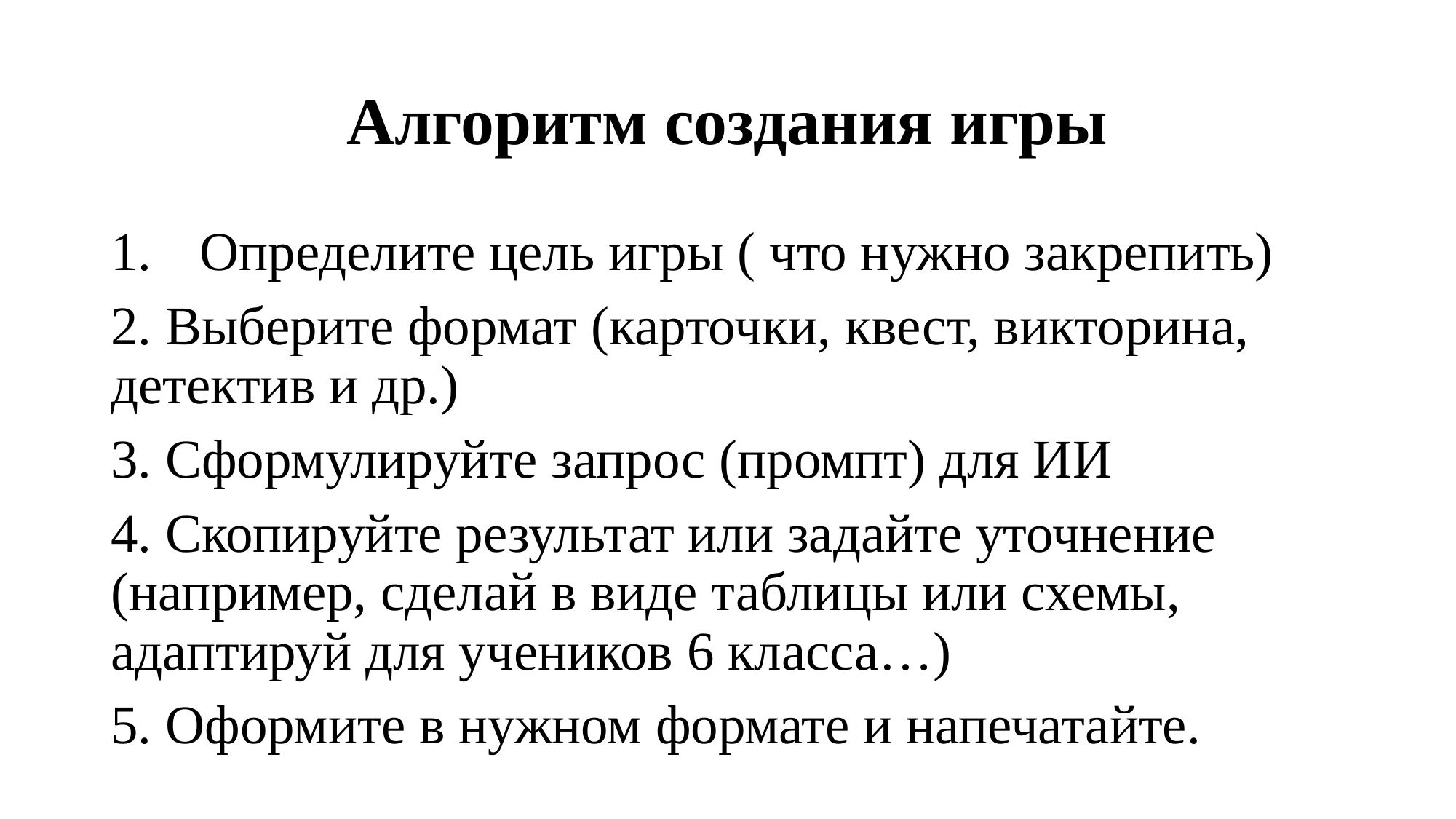

# Алгоритм создания игры
Определите цель игры ( что нужно закрепить)
2. Выберите формат (карточки, квест, викторина, детектив и др.)
3. Сформулируйте запрос (промпт) для ИИ
4. Скопируйте результат или задайте уточнение (например, сделай в виде таблицы или схемы, адаптируй для учеников 6 класса…)
5. Оформите в нужном формате и напечатайте.